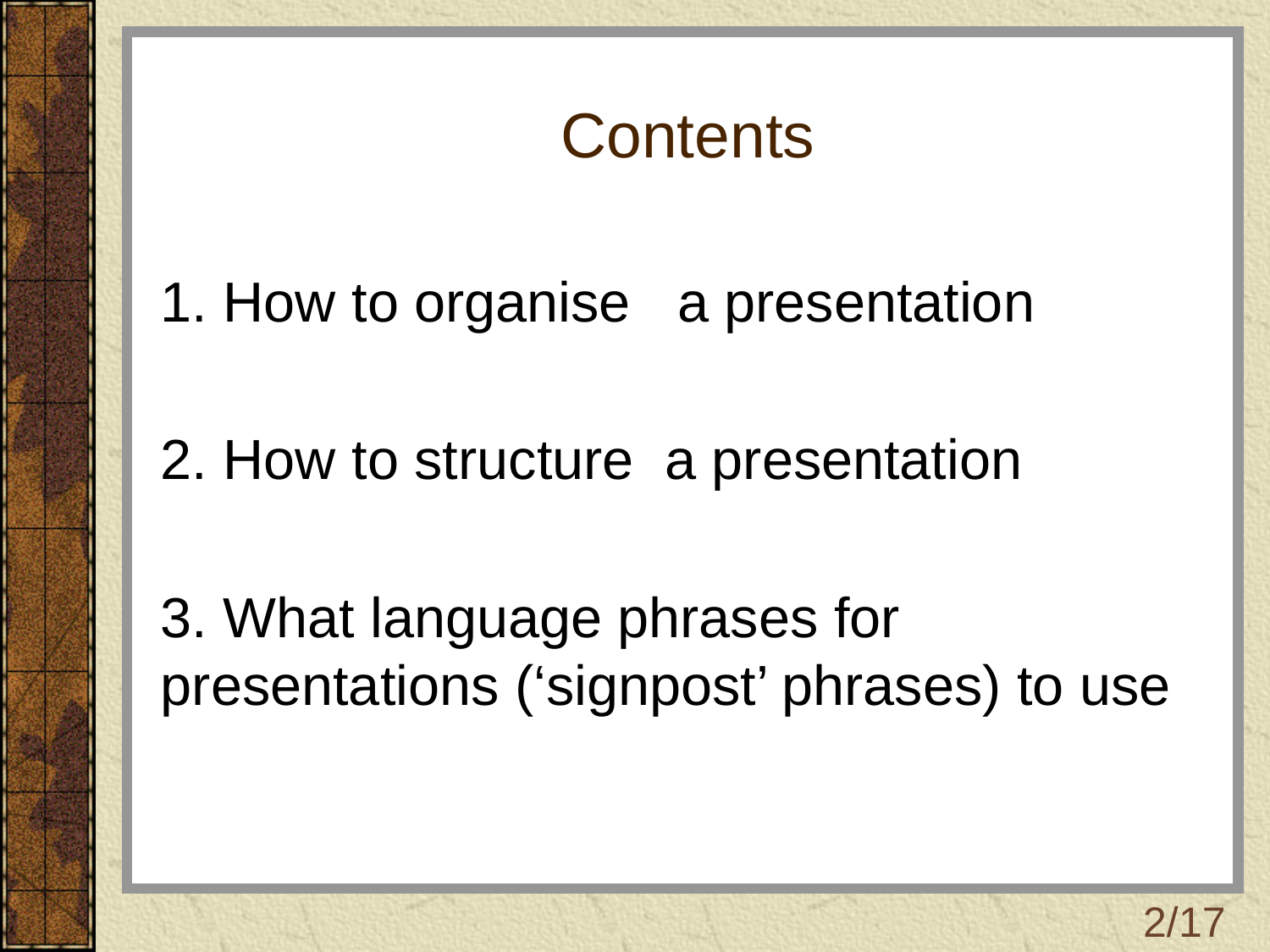

# Contents

1. How to organise   a presentation

2. How to structure  a presentation

3. What language phrases for presentations (‘signpost’ phrases) to use

2/17